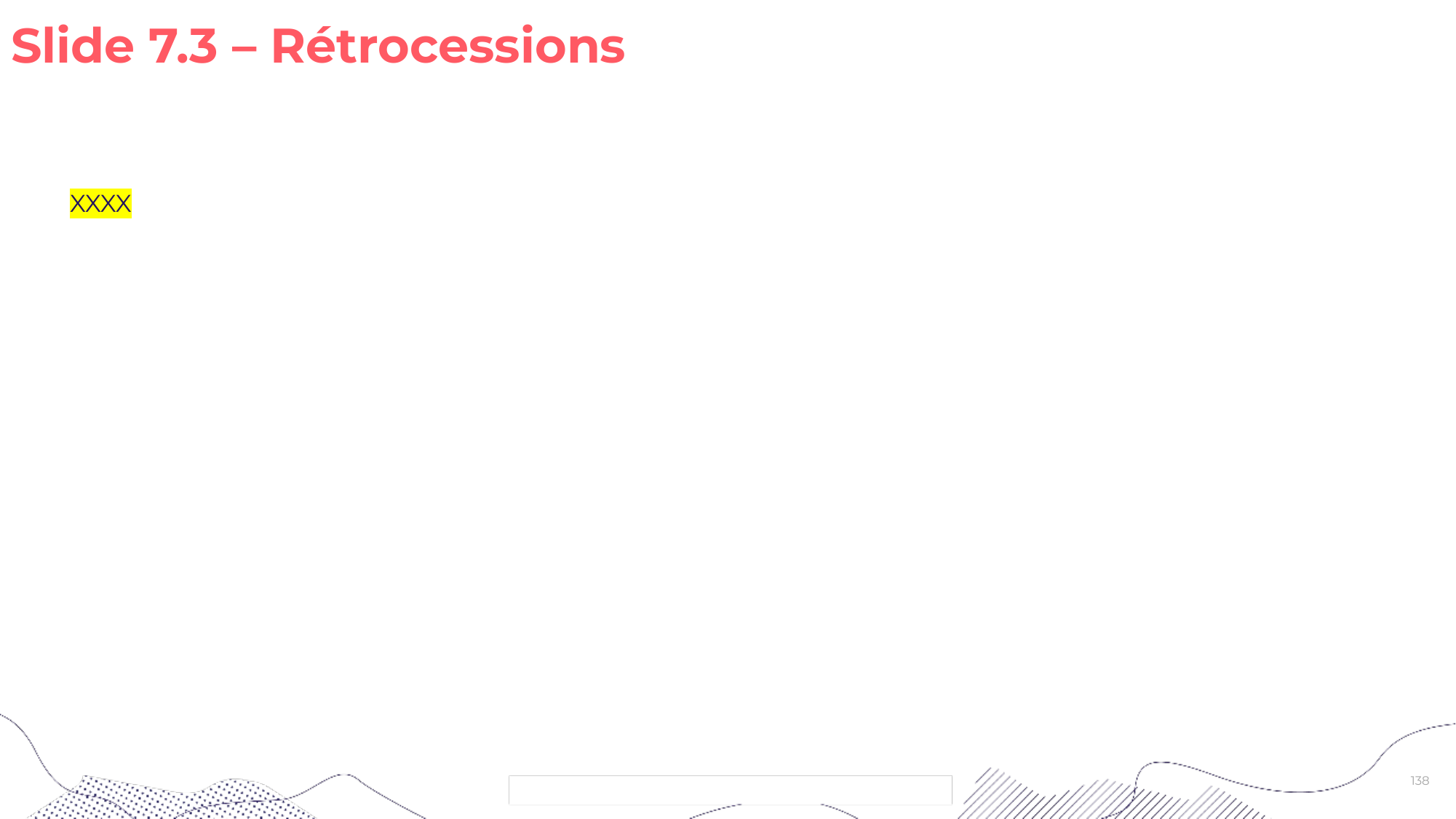

# Slide 7.3 – Rétrocessions
XXXX

138